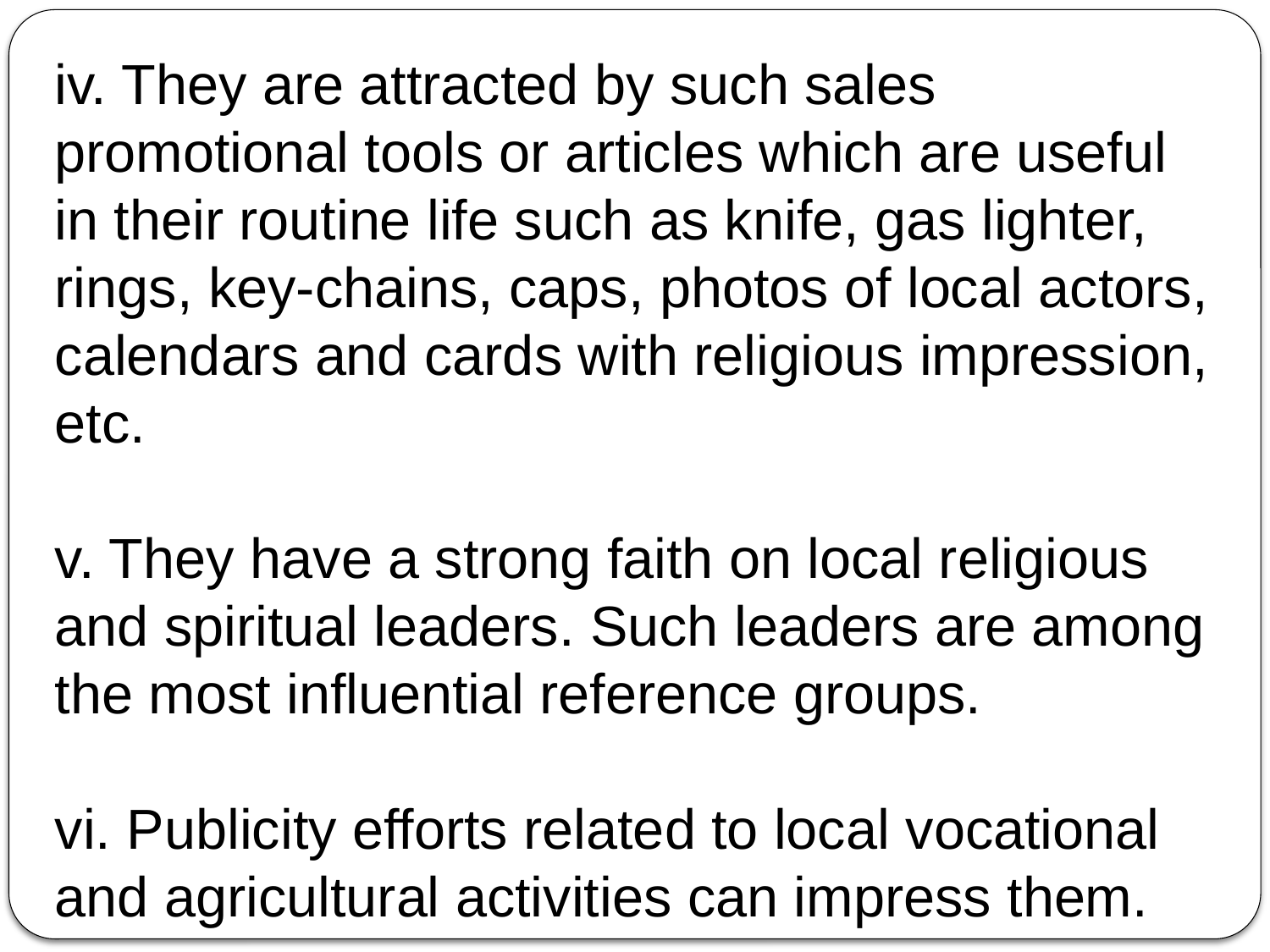

iv. They are attracted by such sales promotional tools or articles which are useful in their routine life such as knife, gas lighter, rings, key-chains, caps, photos of local actors, calendars and cards with religious impression, etc.

v. They have a strong faith on local religious and spiritual leaders. Such leaders are among the most influential reference groups.

vi. Publicity efforts related to local vocational and agricultural activities can impress them.